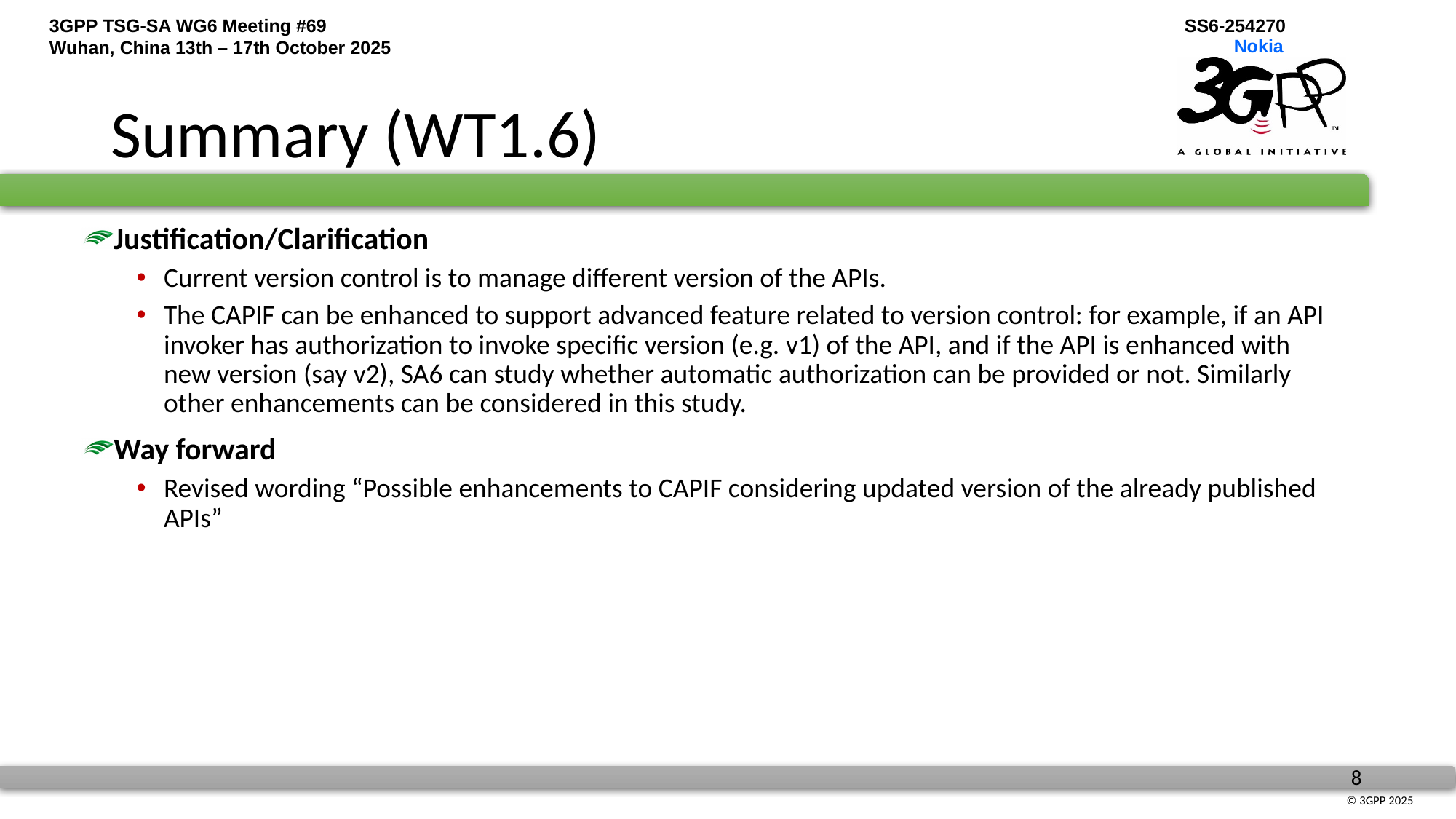

# Summary (WT1.6)
Justification/Clarification
Current version control is to manage different version of the APIs.
The CAPIF can be enhanced to support advanced feature related to version control: for example, if an API invoker has authorization to invoke specific version (e.g. v1) of the API, and if the API is enhanced with new version (say v2), SA6 can study whether automatic authorization can be provided or not. Similarly other enhancements can be considered in this study.
Way forward
Revised wording “Possible enhancements to CAPIF considering updated version of the already published APIs”